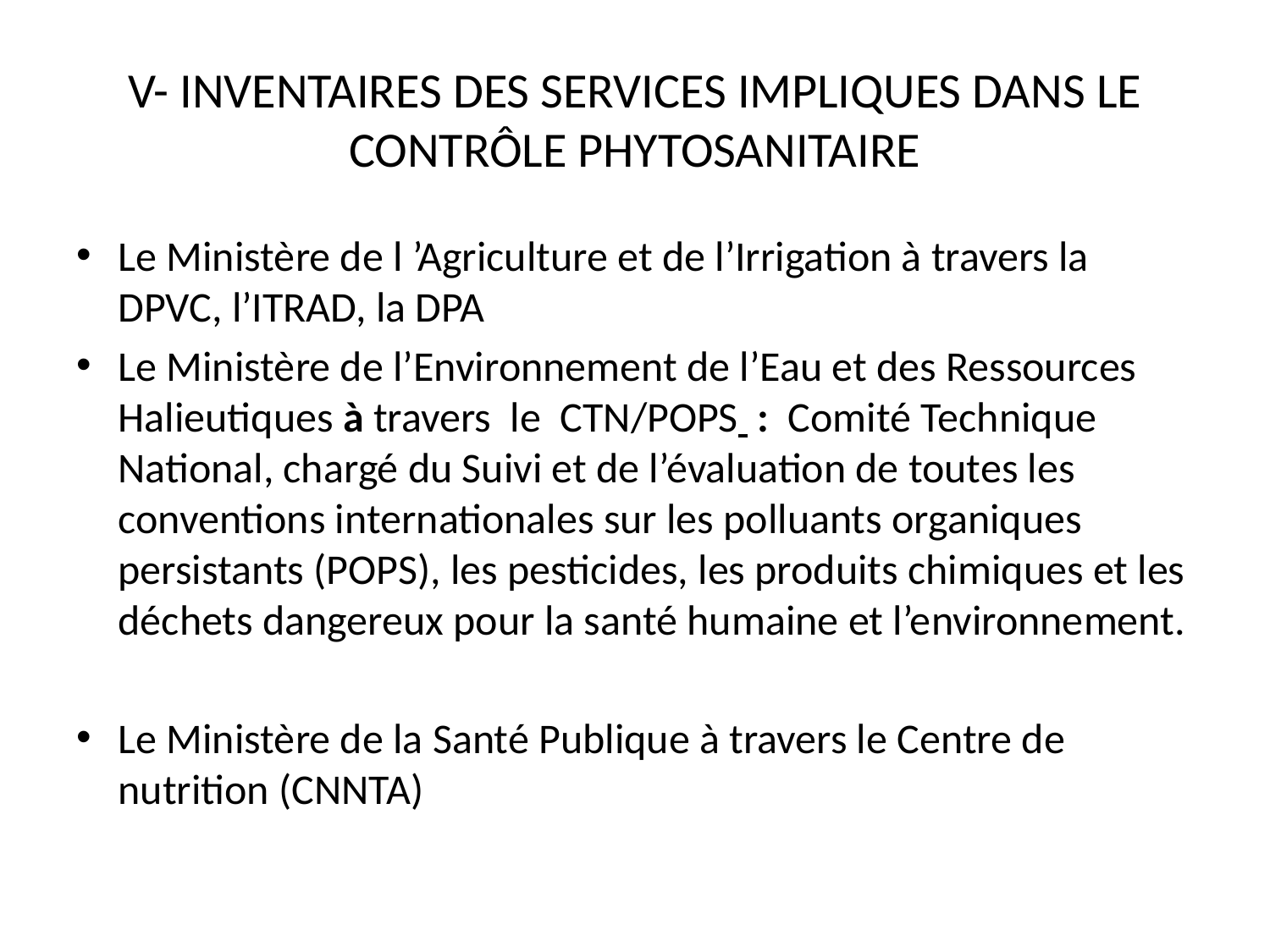

# V- INVENTAIRES DES SERVICES IMPLIQUES DANS LE CONTRÔLE PHYTOSANITAIRE
Le Ministère de l ’Agriculture et de l’Irrigation à travers la DPVC, l’ITRAD, la DPA
Le Ministère de l’Environnement de l’Eau et des Ressources Halieutiques à travers  le  CTN/POPS  :  Comité Technique National, chargé du Suivi et de l’évaluation de toutes les conventions internationales sur les polluants organiques persistants (POPS), les pesticides, les produits chimiques et les déchets dangereux pour la santé humaine et l’environnement.

Le Ministère de la Santé Publique à travers le Centre de nutrition (CNNTA)